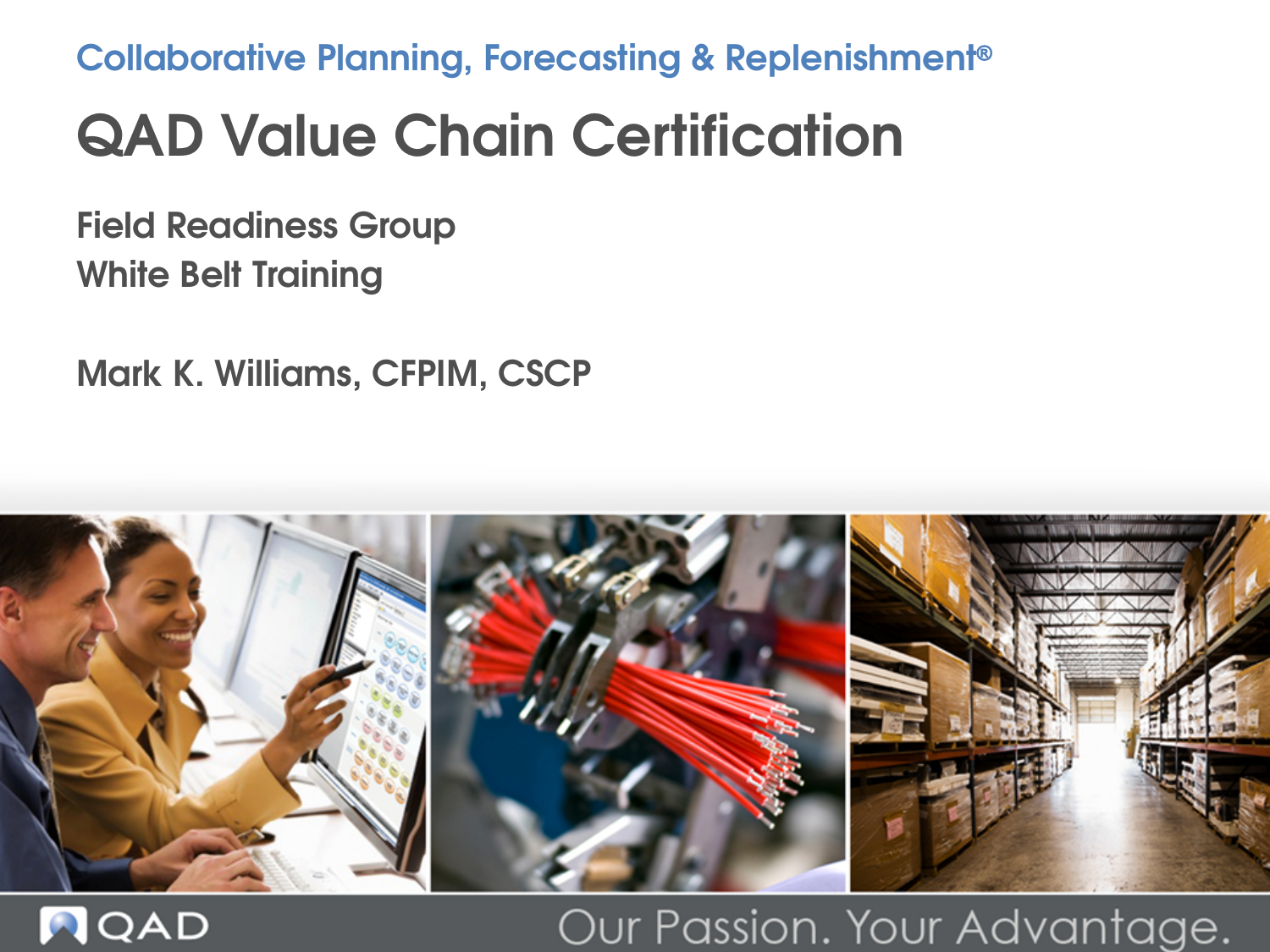

Collaborative Planning, Forecasting & Replenishment®
# QAD Value Chain Certification
Field Readiness Group
White Belt Training

Mark K. Williams, CFPIM, CSCP